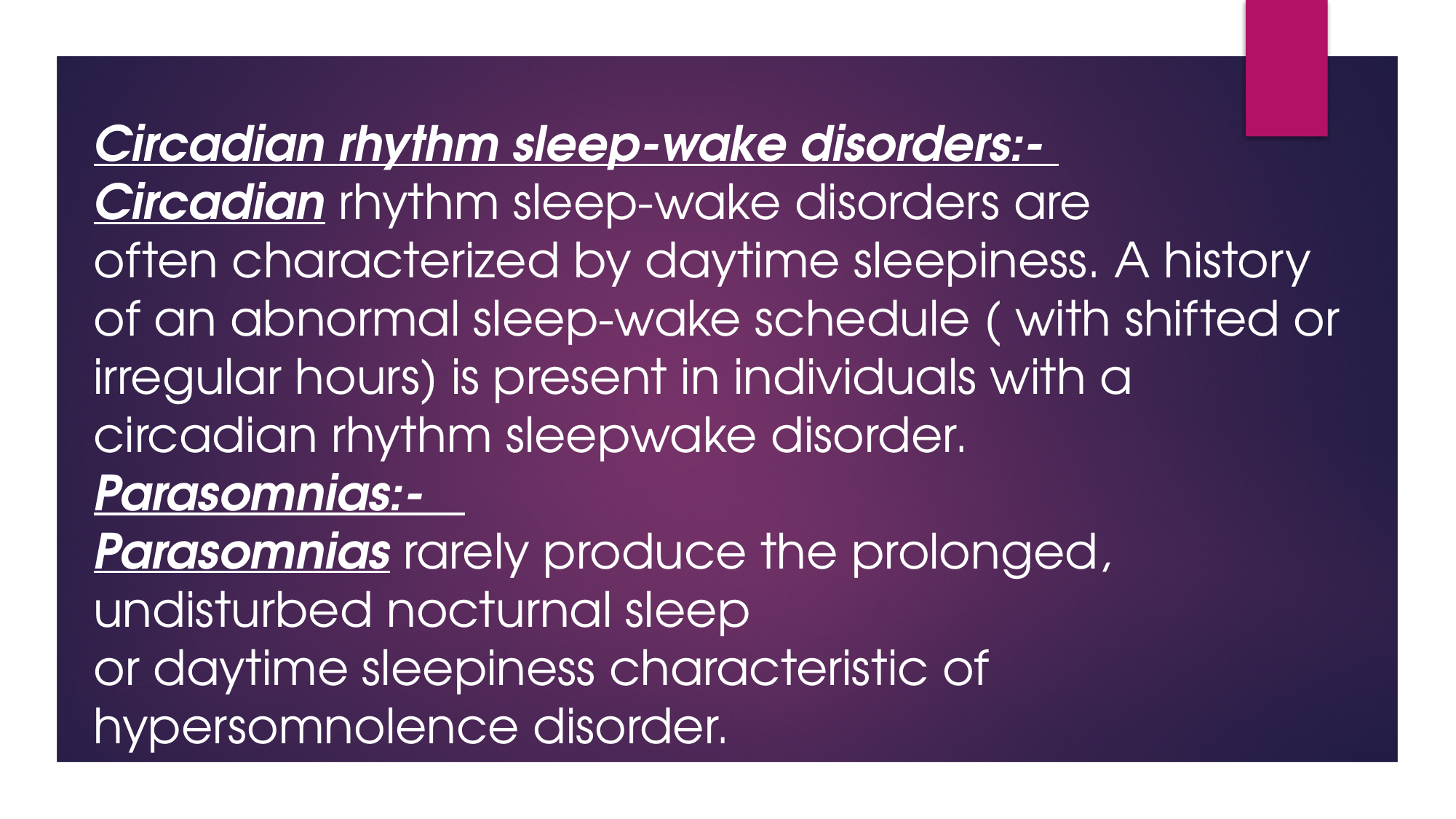

Circadian rhythm sleep-wake disorders:-
Circadian rhythm sleep-wake disorders are
often characterized by daytime sleepiness. A history of an abnormal sleep-wake schedule ( with shifted or irregular hours) is present in individuals with a circadian rhythm sleepwake disorder.
Parasomnias:-
Parasomnias rarely produce the prolonged, undisturbed nocturnal sleep
or daytime sleepiness characteristic of hypersomnolence disorder.